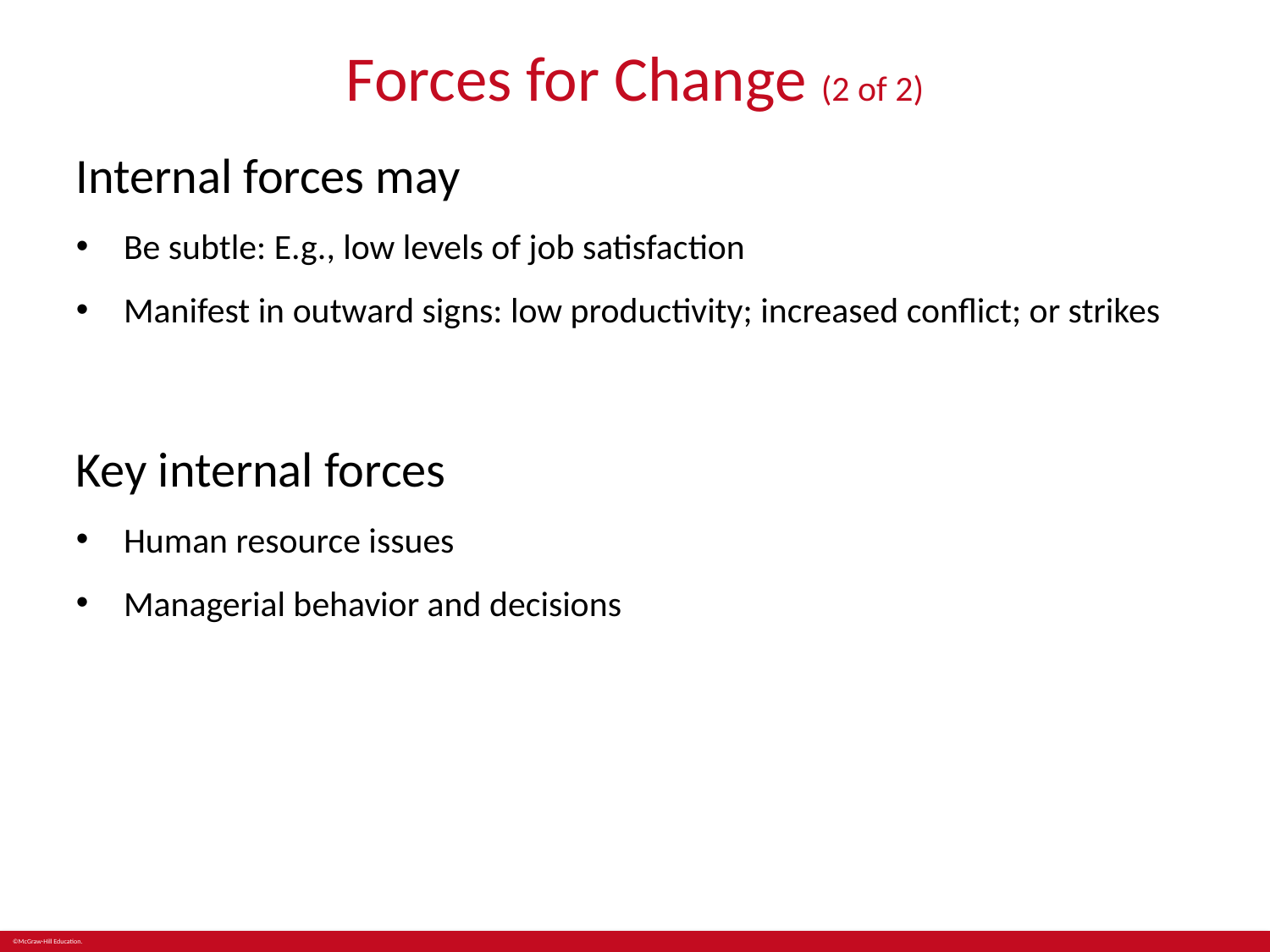

# Forces for Change (2 of 2)
Internal forces may
Be subtle: E.g., low levels of job satisfaction
Manifest in outward signs: low productivity; increased conflict; or strikes

Key internal forces
Human resource issues
Managerial behavior and decisions